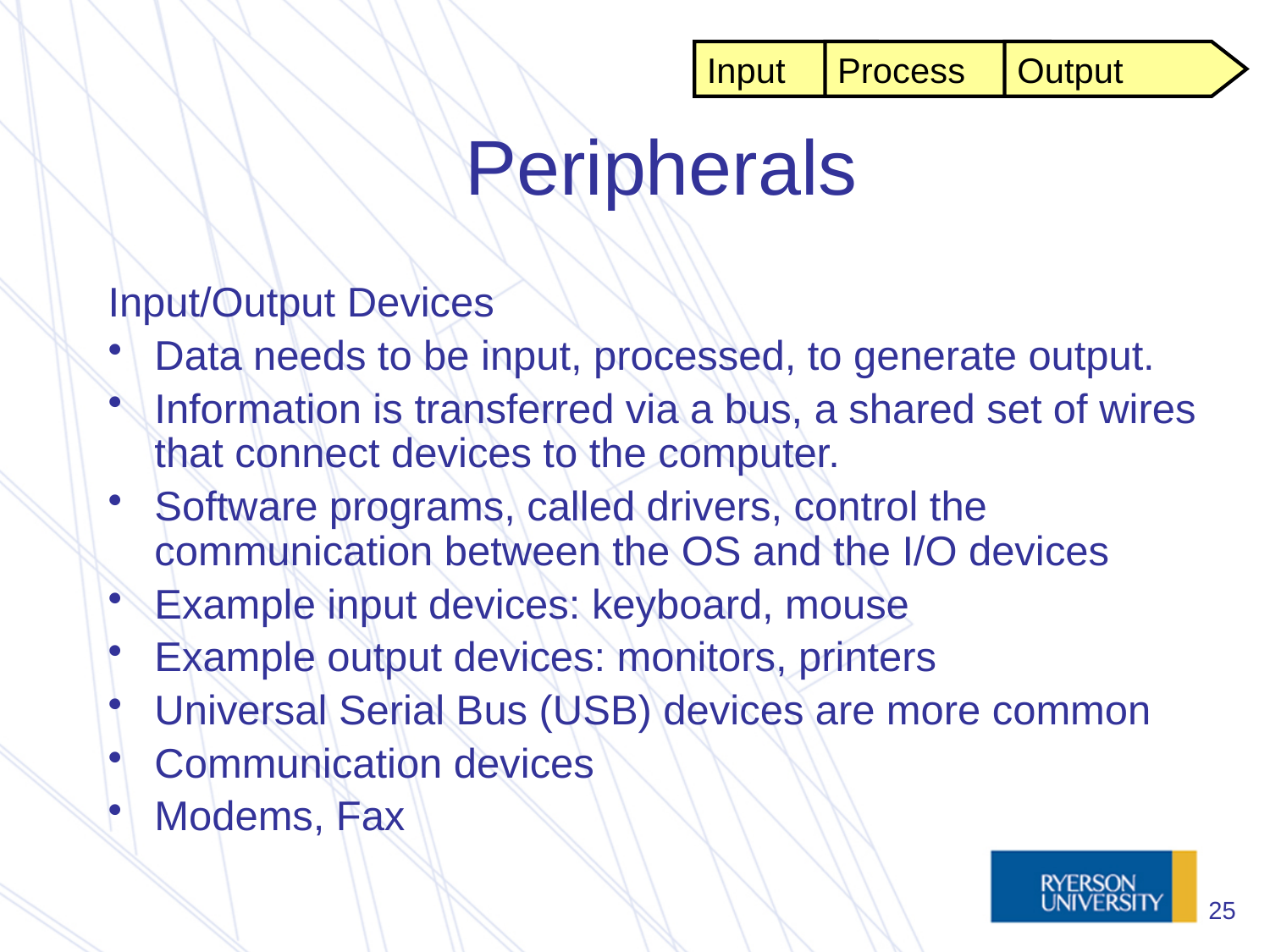

Input
Process
Output
# Peripherals
Input/Output Devices
Data needs to be input, processed, to generate output.
Information is transferred via a bus, a shared set of wires that connect devices to the computer.
Software programs, called drivers, control the communication between the OS and the I/O devices
Example input devices: keyboard, mouse
Example output devices: monitors, printers
Universal Serial Bus (USB) devices are more common
Communication devices
Modems, Fax
25